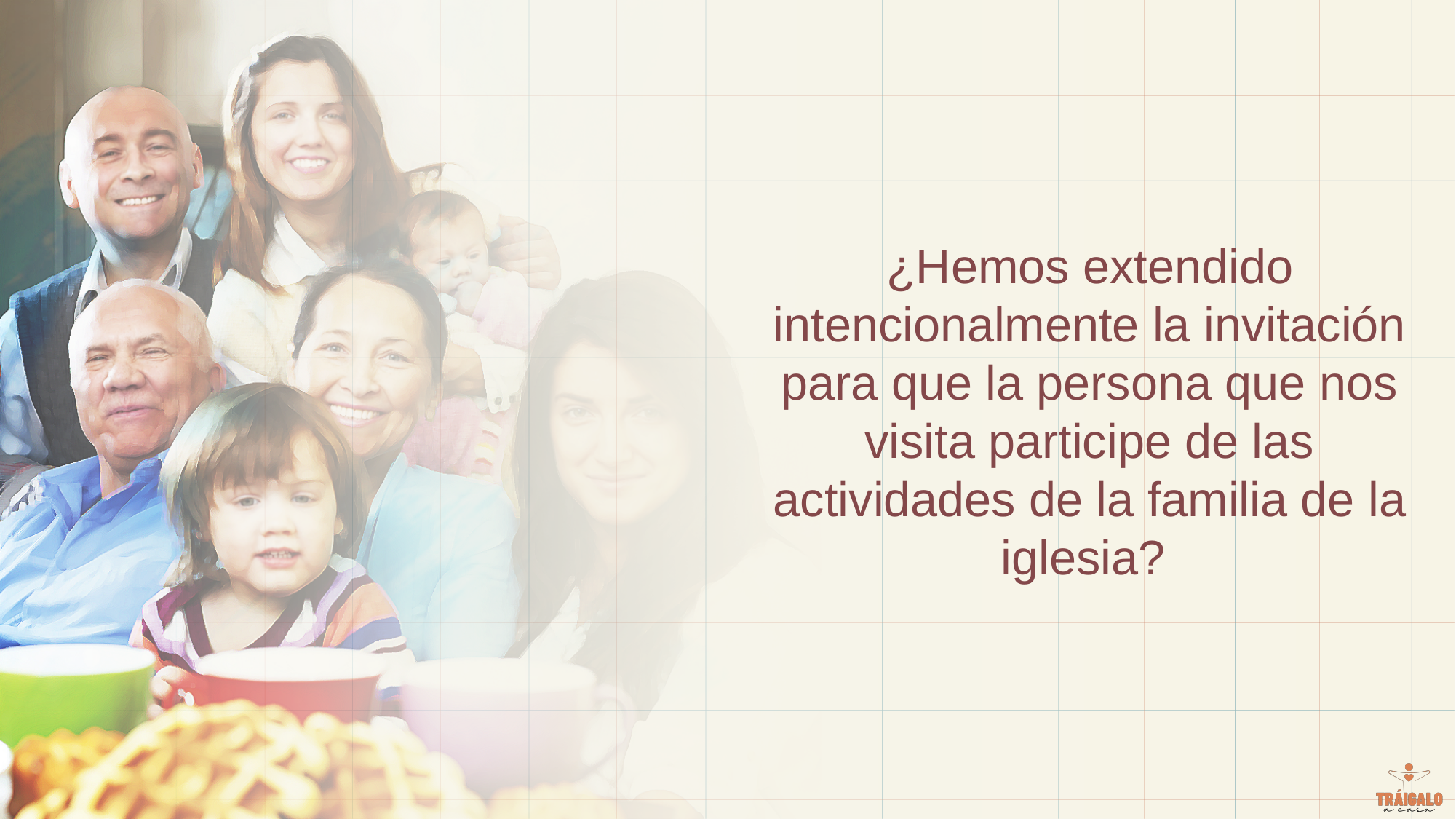

¿Hemos extendido intencionalmente la invitación para que la persona que nos visita participe de las actividades de la familia de la iglesia?